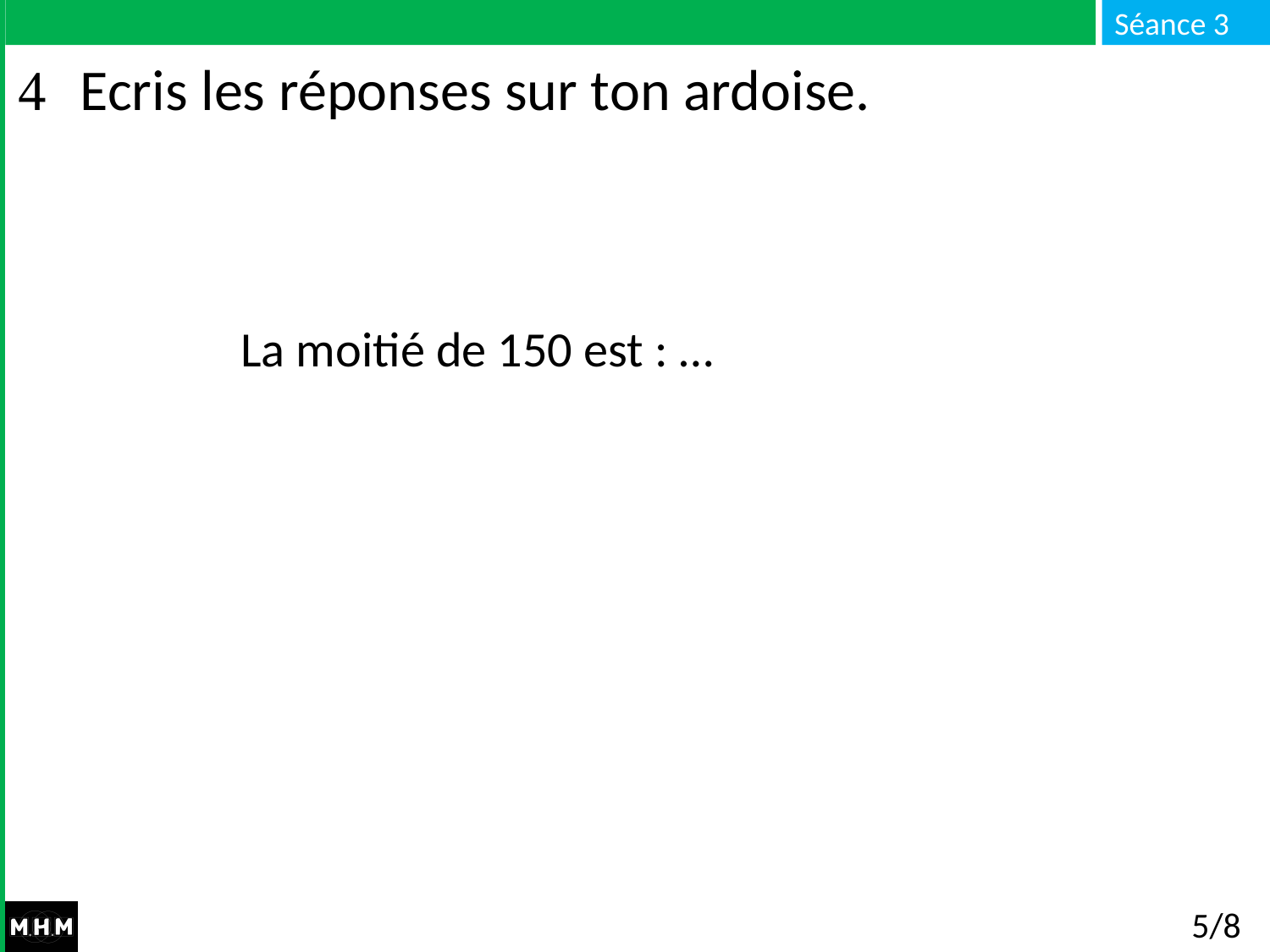

# Ecris les réponses sur ton ardoise.
La moitié de 150 est : …

5/8